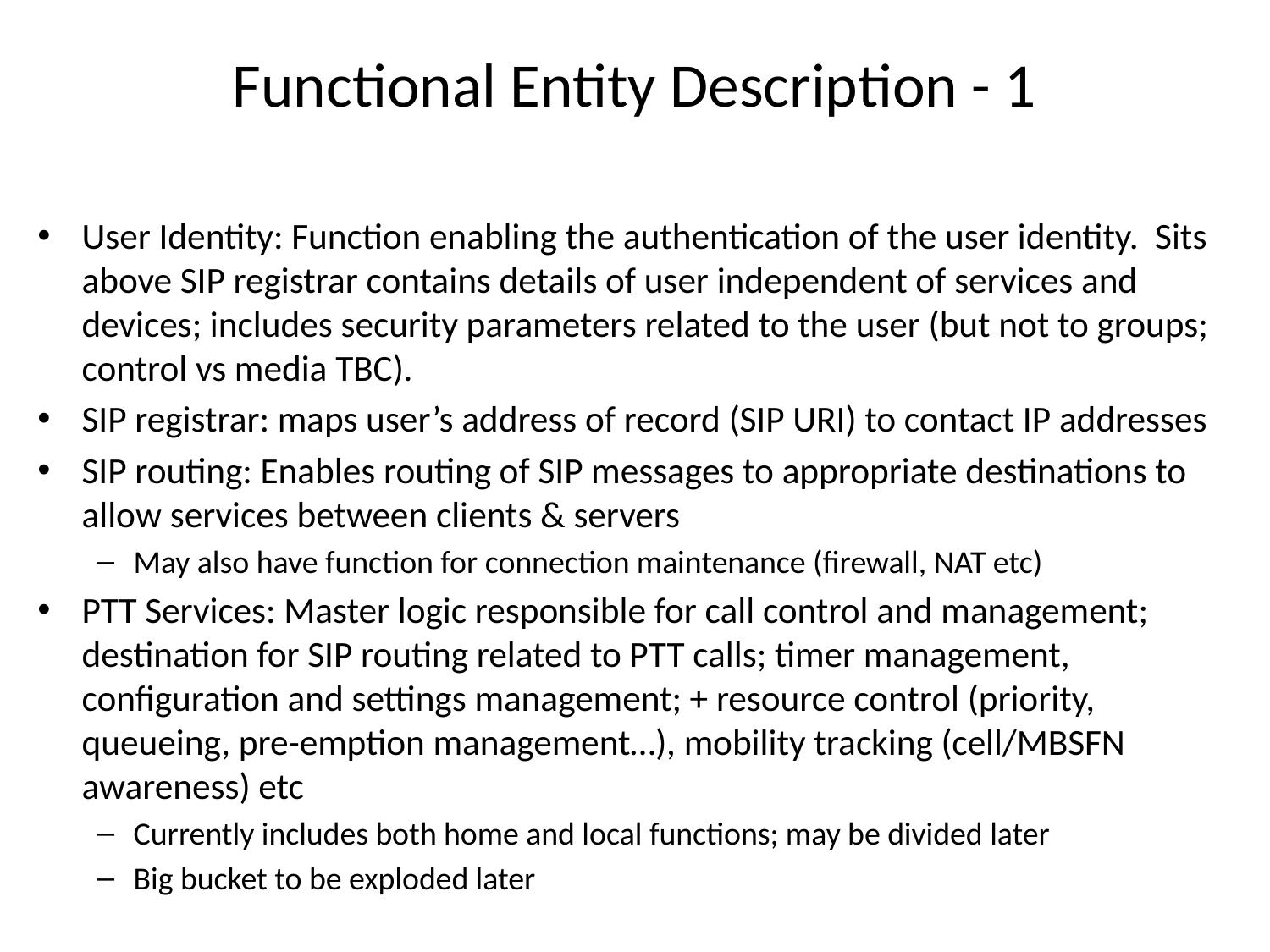

# Functional Entity Description - 1
User Identity: Function enabling the authentication of the user identity.  Sits above SIP registrar contains details of user independent of services and devices; includes security parameters related to the user (but not to groups; control vs media TBC).
SIP registrar: maps user’s address of record (SIP URI) to contact IP addresses
SIP routing: Enables routing of SIP messages to appropriate destinations to allow services between clients & servers
May also have function for connection maintenance (firewall, NAT etc)
PTT Services: Master logic responsible for call control and management; destination for SIP routing related to PTT calls; timer management, configuration and settings management; + resource control (priority, queueing, pre-emption management…), mobility tracking (cell/MBSFN awareness) etc
Currently includes both home and local functions; may be divided later
Big bucket to be exploded later